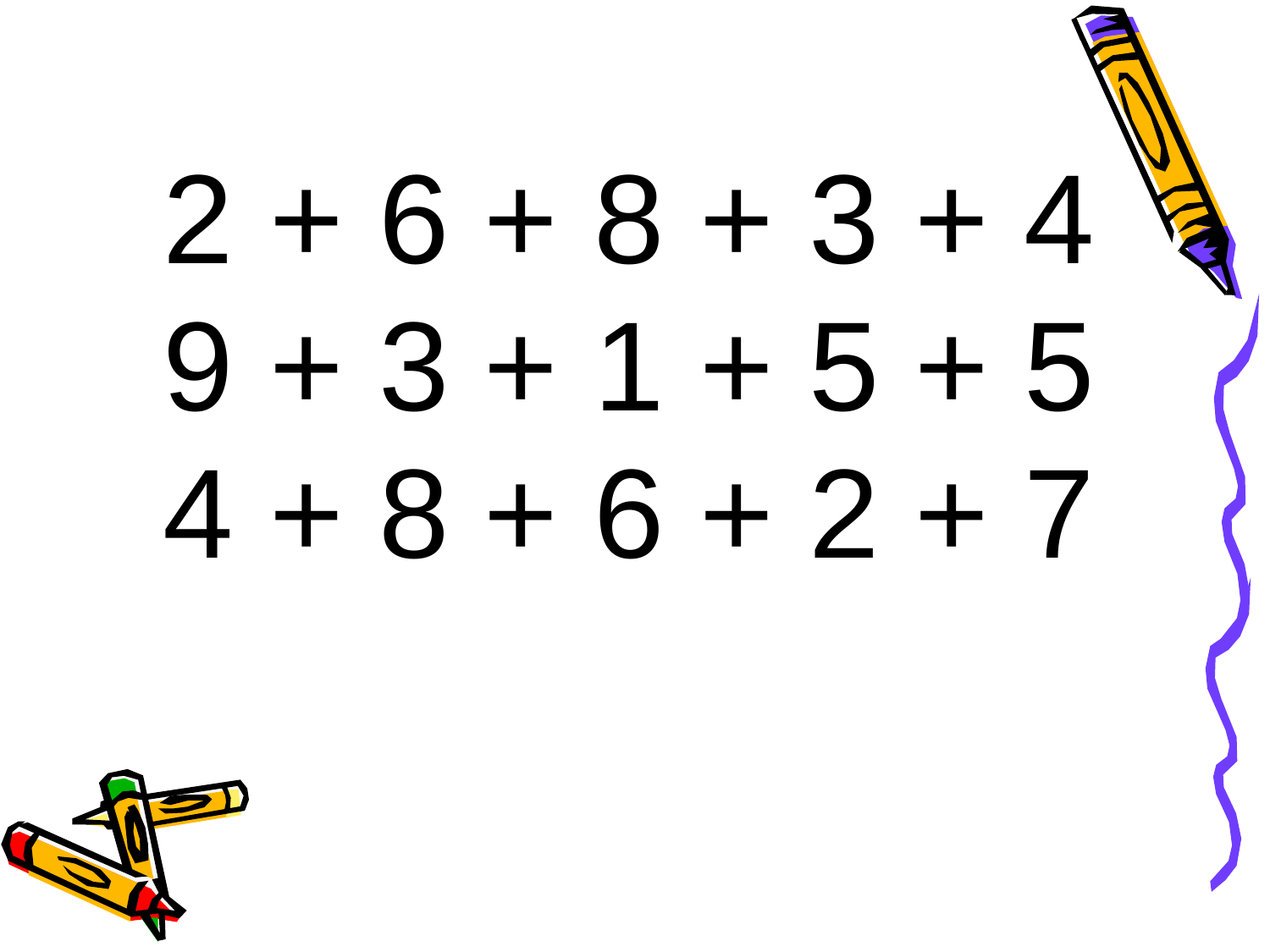

2 + 6 + 8 + 3 + 4
9 + 3 + 1 + 5 + 5
4 + 8 + 6 + 2 + 7